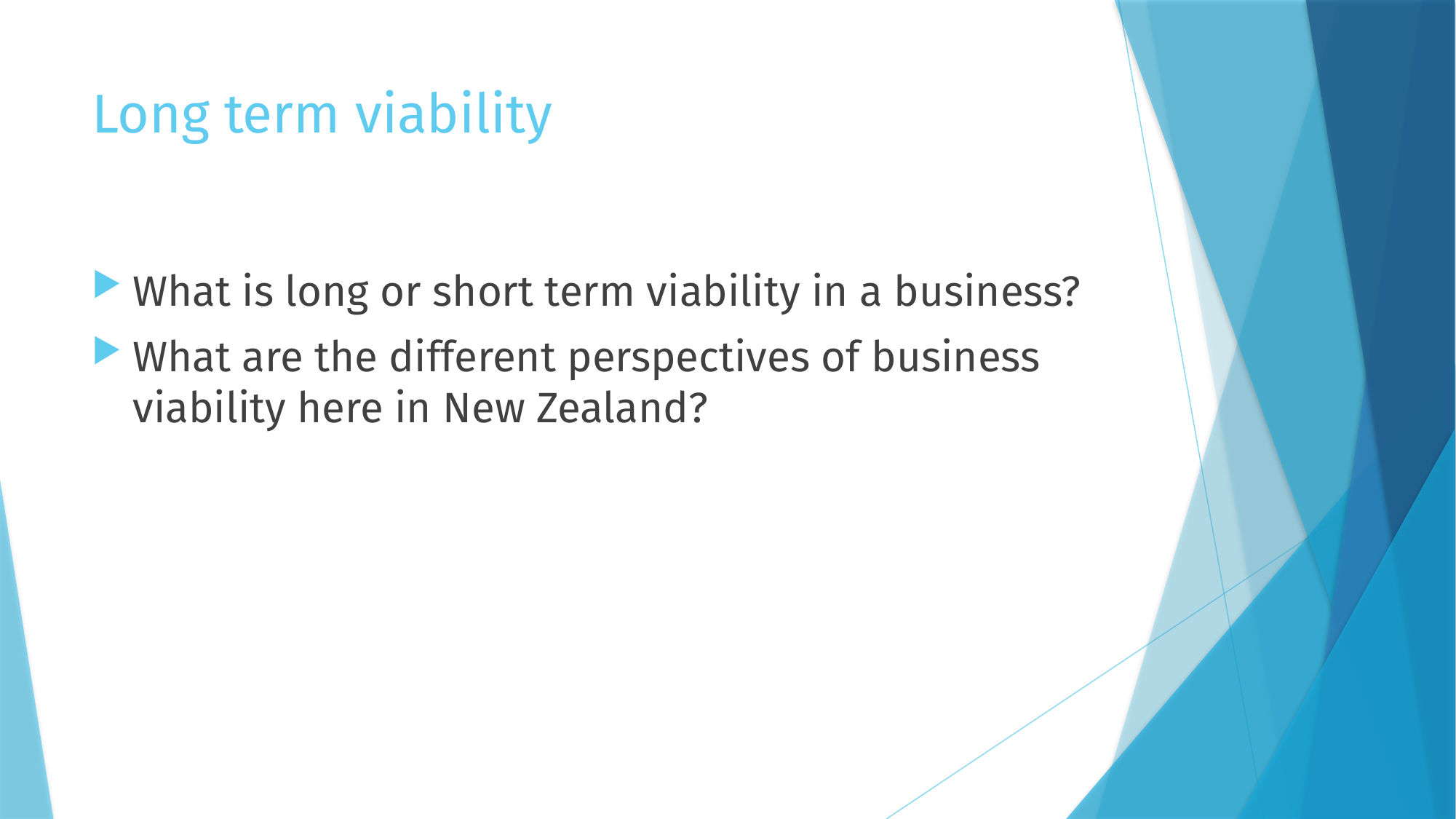

# Long term viability
What is long or short term viability in a business?
What are the different perspectives of business viability here in New Zealand?